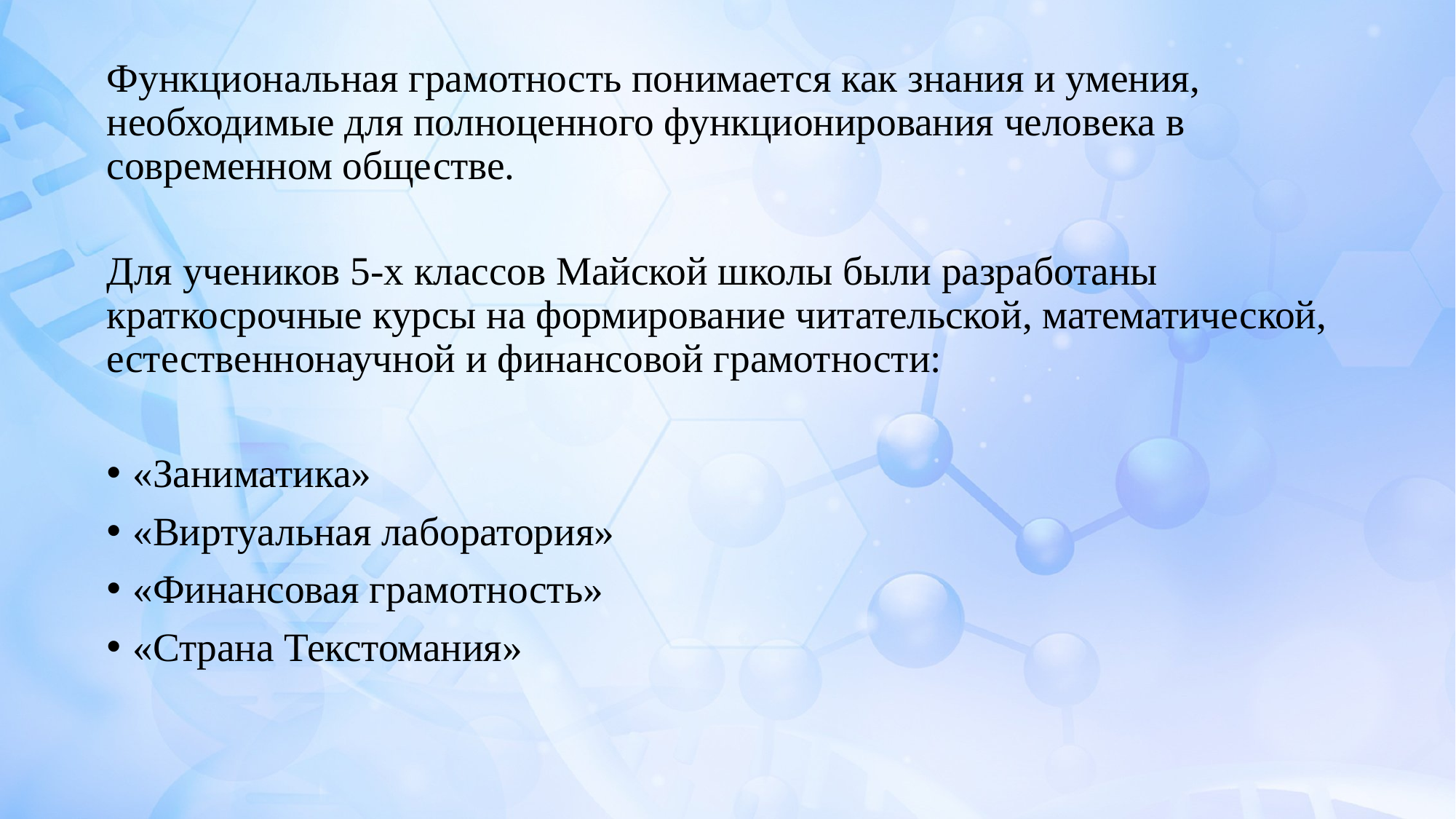

Функциональная грамотность понимается как знания и умения, необходимые для полноценного функционирования человека в современном обществе.
Для учеников 5-х классов Майской школы были разработаны краткосрочные курсы на формирование читательской, математической, естественнонаучной и финансовой грамотности:

«Заниматика»
«Виртуальная лаборатория»
«Финансовая грамотность»
«Страна Текстомания»